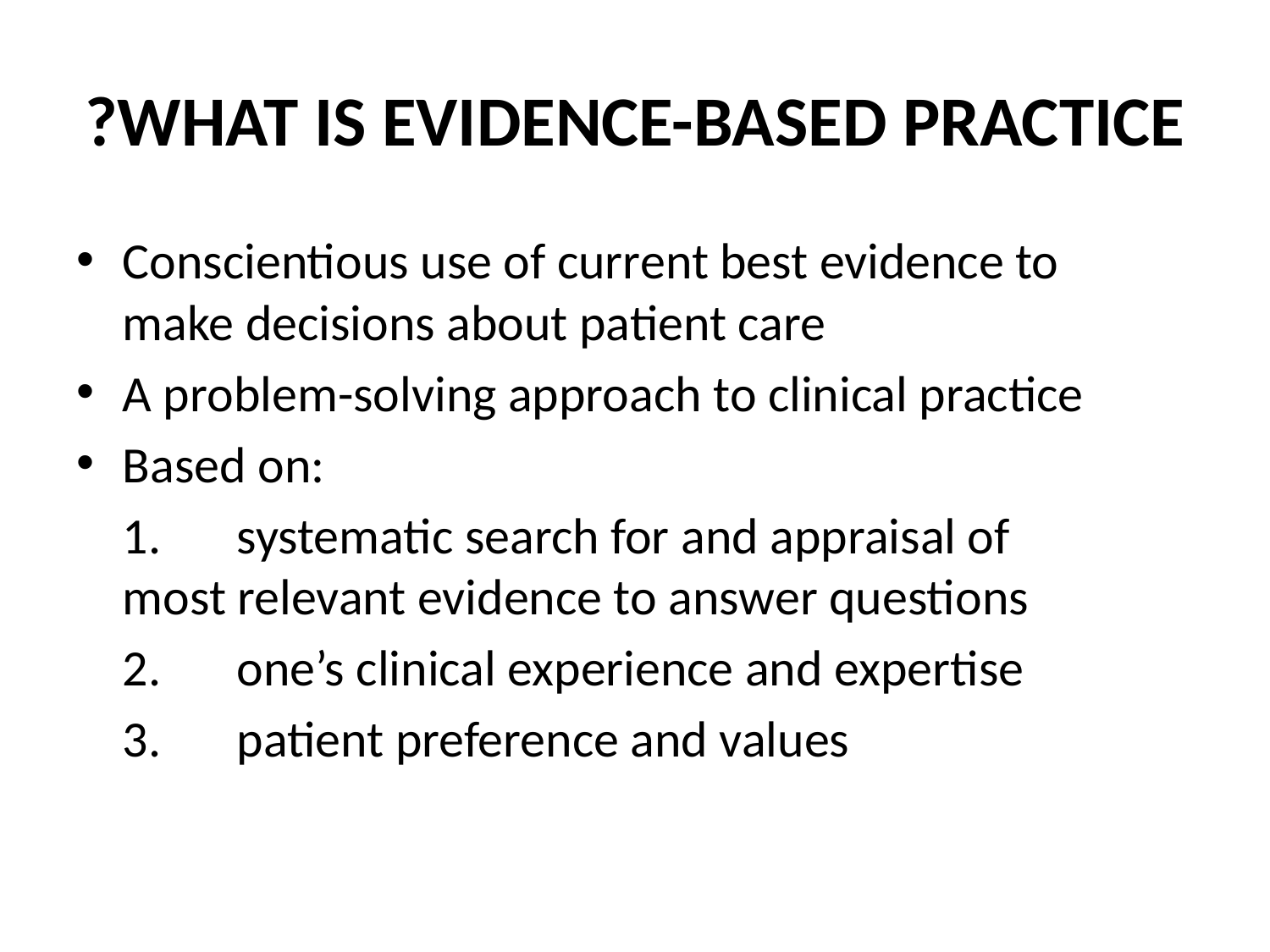

# WHAT IS EVIDENCE-BASED PRACTICE?
Conscientious use of current best evidence to make decisions about patient care
A problem-solving approach to clinical practice
Based on:
	1.	systematic search for and appraisal of most relevant evidence to answer questions
	2.	one’s clinical experience and expertise
	3.	patient preference and values